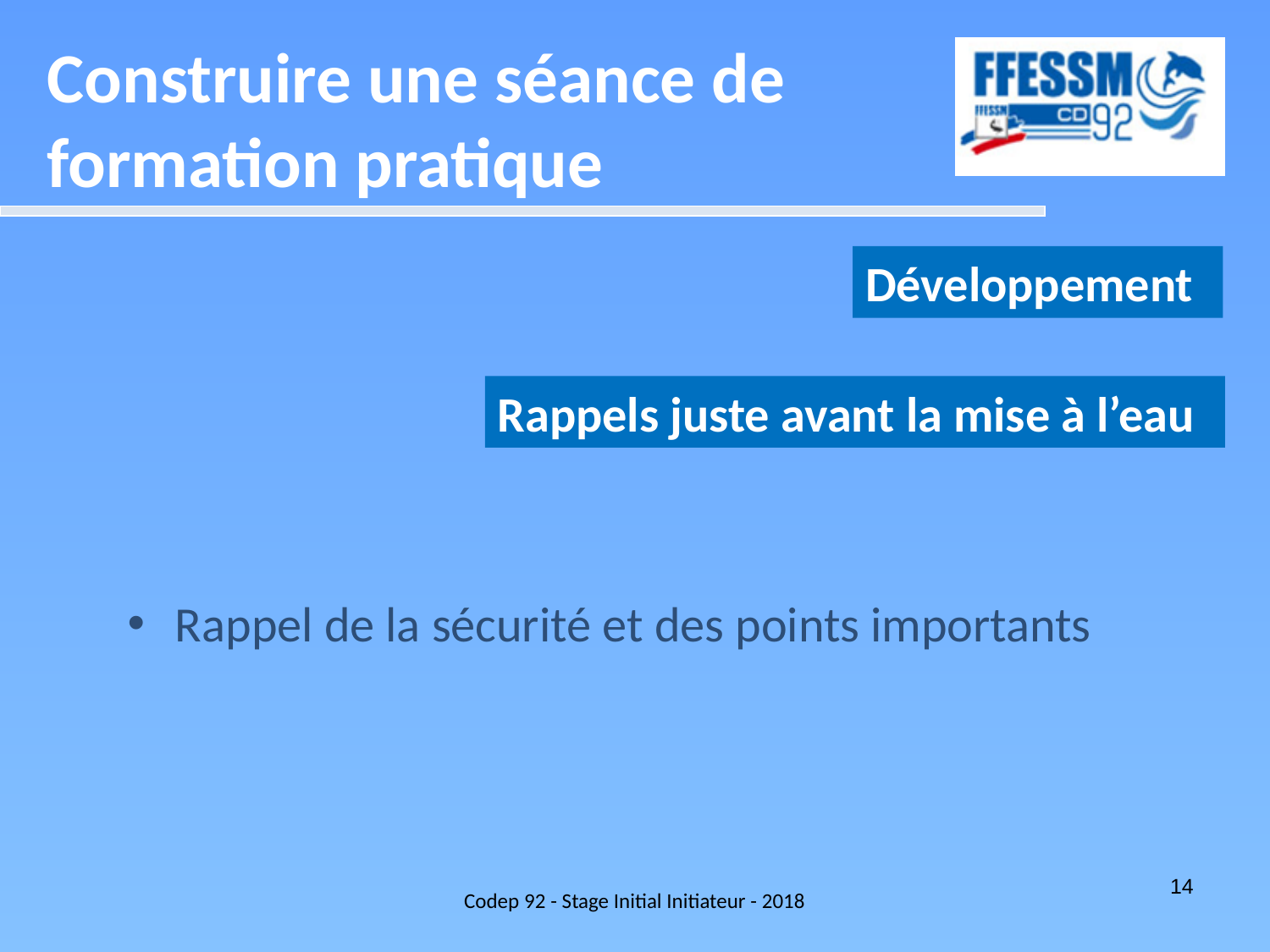

Construire une séance de formation pratique
Développement
Rappels juste avant la mise à l’eau
Rappel de la sécurité et des points importants
Codep 92 - Stage Initial Initiateur - 2018
14